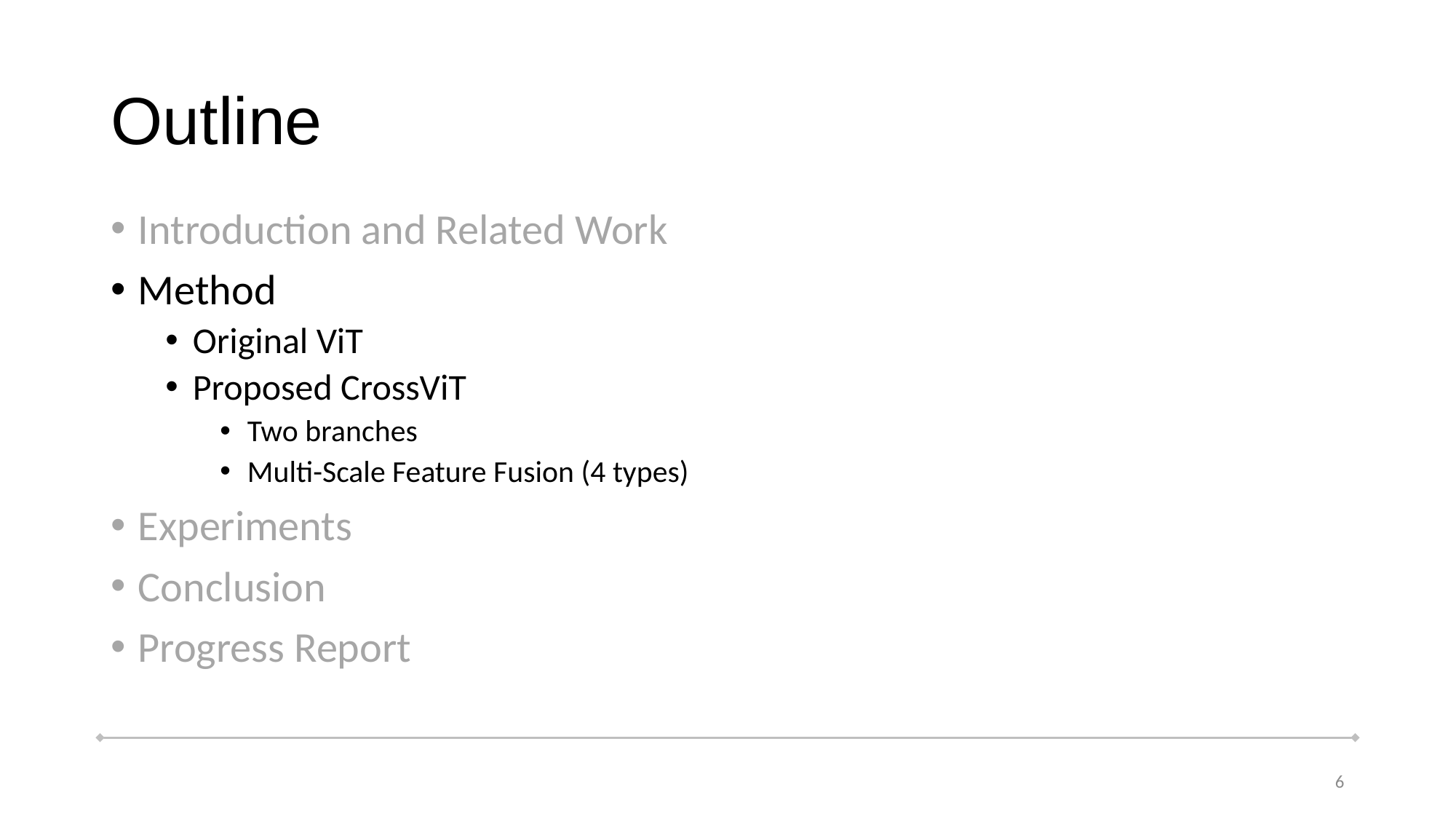

# Outline
Introduction and Related Work
Method
Original ViT
Proposed CrossViT
Two branches
Multi-Scale Feature Fusion (4 types)
Experiments
Conclusion
Progress Report
6